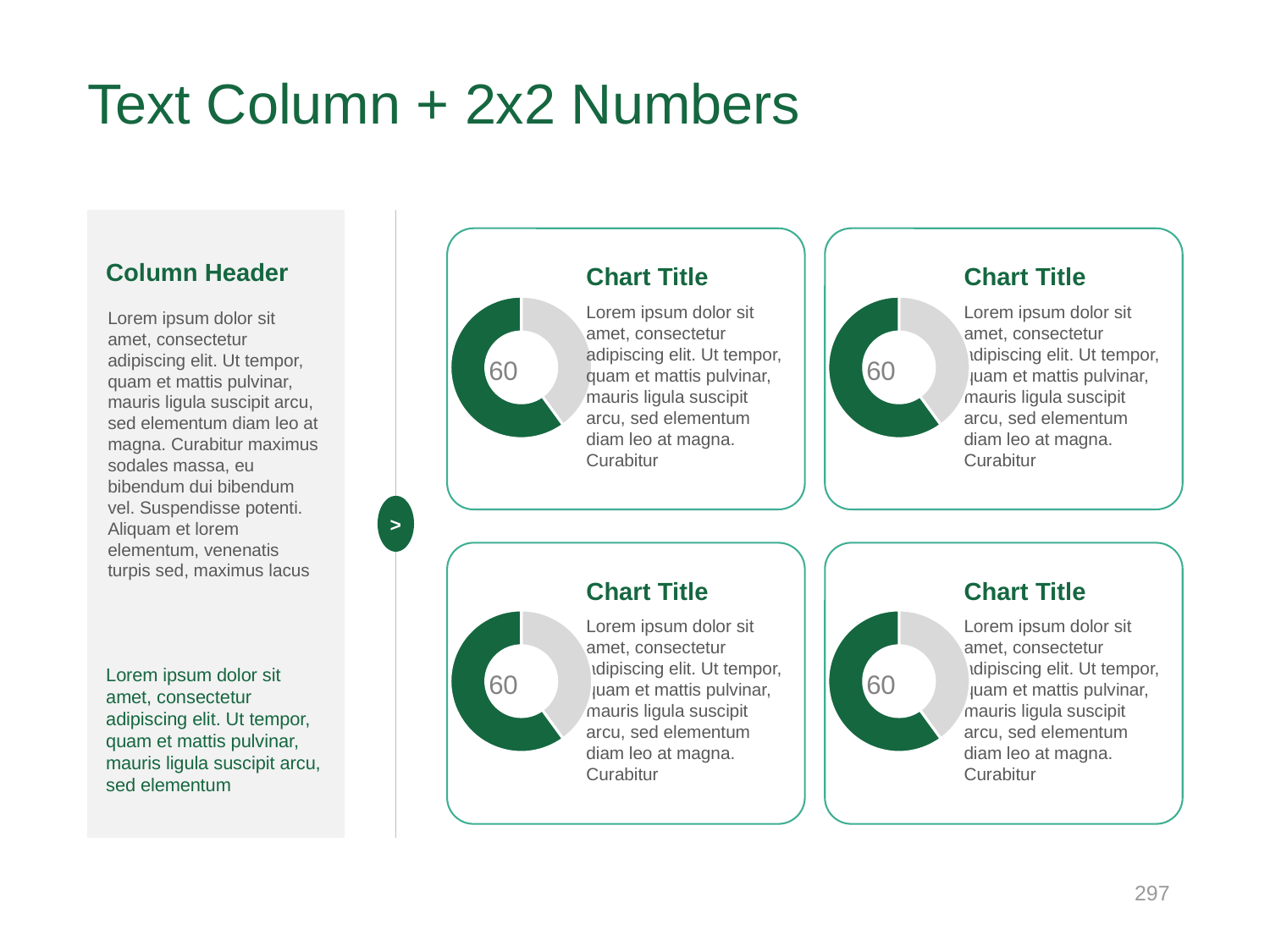

# Text Column + 2x2 Numbers

Column Header
>

### Chart

| Category | Sales |
|---|---|
| 1st Qtr | 40.0 |
| 2nd Qtr | 60.0 |

### Chart

| Category | Sales |
|---|---|
| 1st Qtr | 40.0 |
| 2nd Qtr | 60.0 |
Chart Title
Chart Title
Lorem ipsum dolor sit amet, consectetur adipiscing elit. Ut tempor, quam et mattis pulvinar, mauris ligula suscipit arcu, sed elementum diam leo at magna. Curabitur
Lorem ipsum dolor sit amet, consectetur adipiscing elit. Ut tempor, quam et mattis pulvinar, mauris ligula suscipit arcu, sed elementum diam leo at magna. Curabitur
Lorem ipsum dolor sit amet, consectetur adipiscing elit. Ut tempor, quam et mattis pulvinar, mauris ligula suscipit arcu, sed elementum diam leo at magna. Curabitur maximus sodales massa, eu bibendum dui bibendum vel. Suspendisse potenti. Aliquam et lorem elementum, venenatis turpis sed, maximus lacus

### Chart

| Category | Sales |
|---|---|
| 1st Qtr | 40.0 |
| 2nd Qtr | 60.0 |

### Chart

| Category | Sales |
|---|---|
| 1st Qtr | 40.0 |
| 2nd Qtr | 60.0 |
Chart Title
Chart Title
Lorem ipsum dolor sit amet, consectetur adipiscing elit. Ut tempor, quam et mattis pulvinar, mauris ligula suscipit arcu, sed elementum diam leo at magna. Curabitur
Lorem ipsum dolor sit amet, consectetur adipiscing elit. Ut tempor, quam et mattis pulvinar, mauris ligula suscipit arcu, sed elementum diam leo at magna. Curabitur
Lorem ipsum dolor sit amet, consectetur adipiscing elit. Ut tempor, quam et mattis pulvinar, mauris ligula suscipit arcu, sed elementum
297